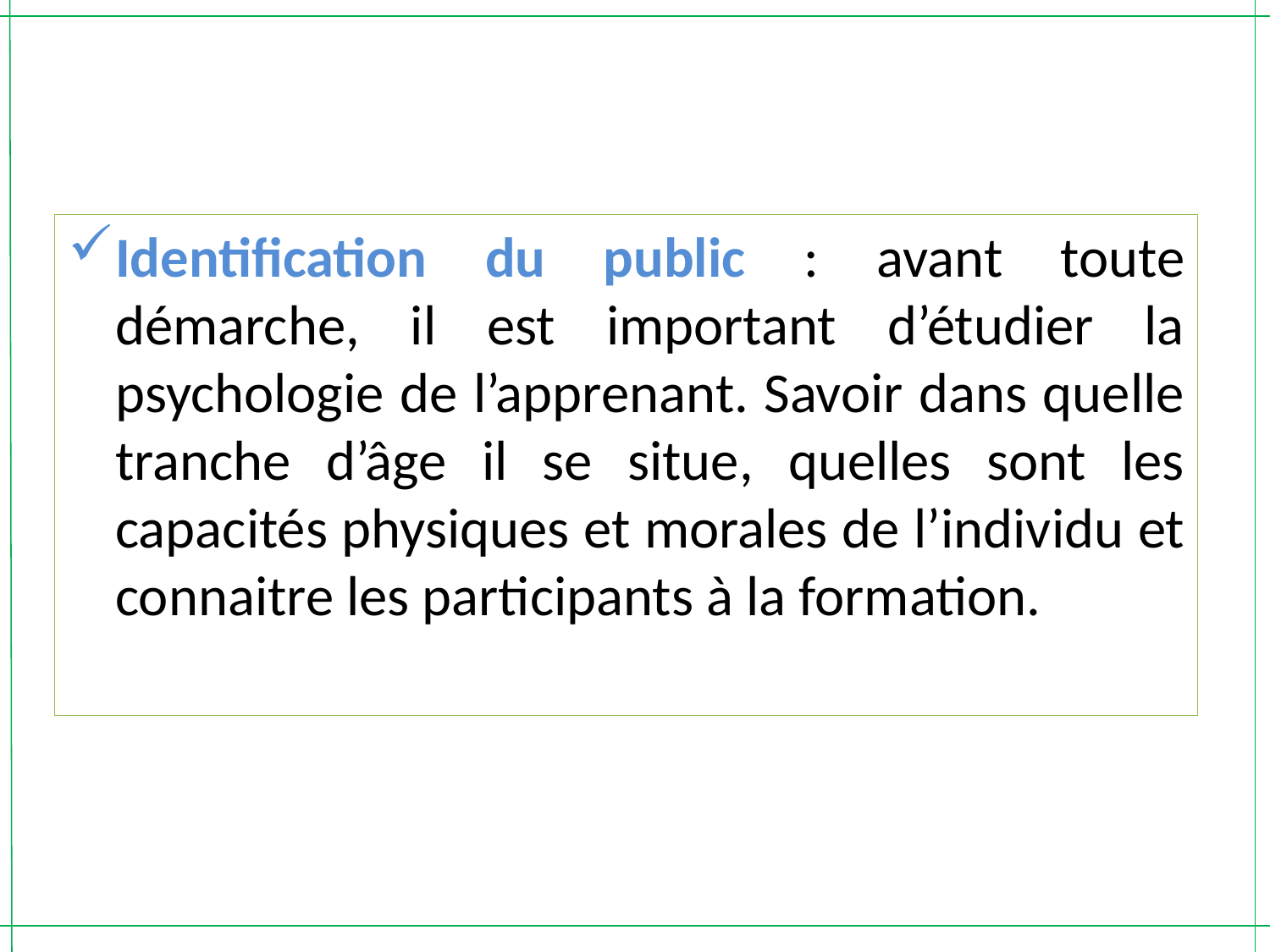

Identification du public : avant toute démarche, il est important d’étudier la psychologie de l’apprenant. Savoir dans quelle tranche d’âge il se situe, quelles sont les capacités physiques et morales de l’individu et connaitre les participants à la formation.